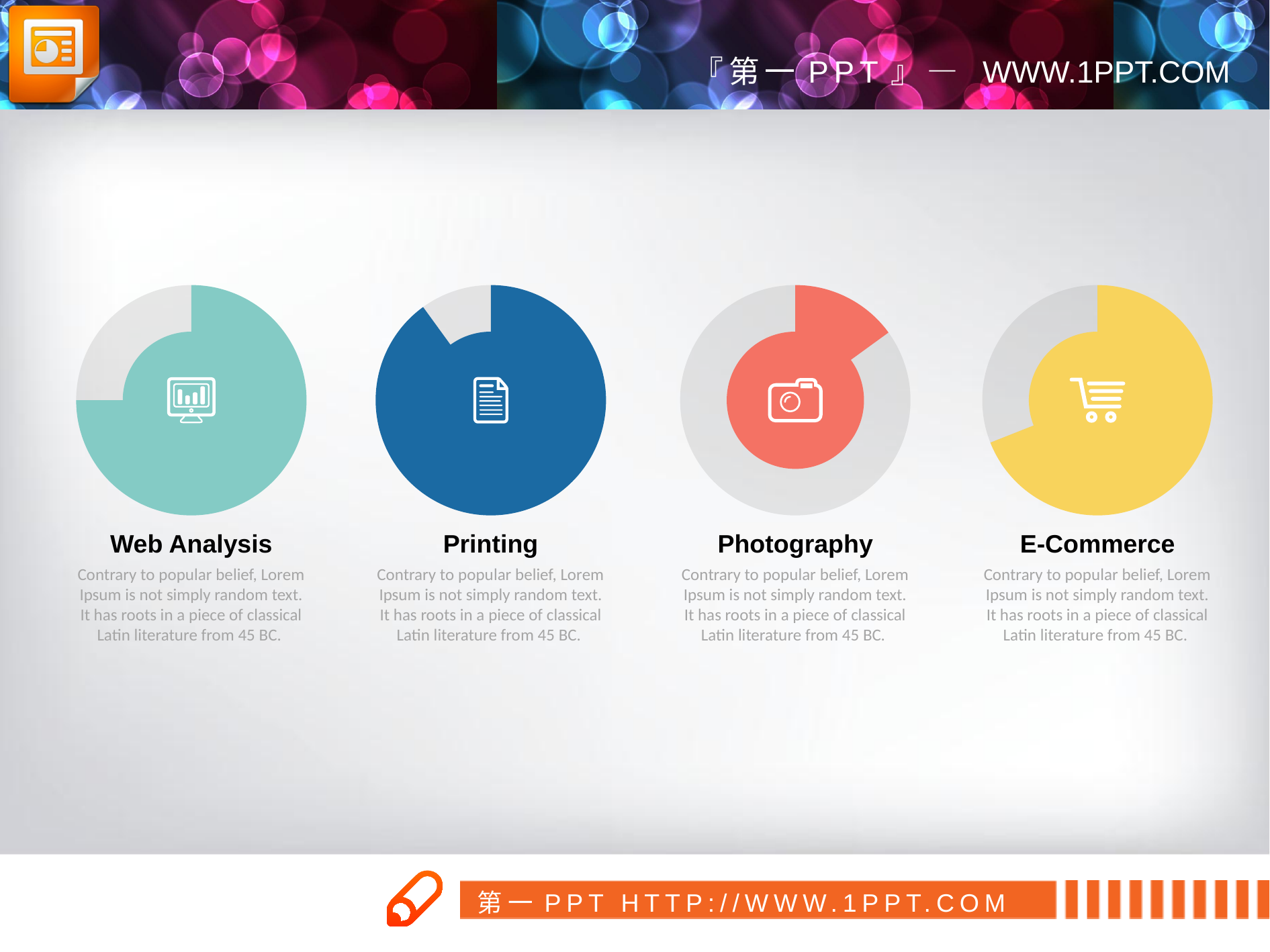

### Chart

| Category | Sales |
|---|---|
| 1st Qtr | 75.0 |
| 2nd Qtr | 25.0 |

### Chart

| Category | Sales |
|---|---|
| 1st Qtr | 90.0 |
| 2nd Qtr | 10.0 |

### Chart

| Category | Sales |
|---|---|
| 1st Qtr | 15.0 |
| 2nd Qtr | 85.0 |

### Chart

| Category | Sales |
|---|---|
| 1st Qtr | 69.0 |
| 2nd Qtr | 31.0 |

Web Analysis
Printing
Photography
E-Commerce
Contrary to popular belief, Lorem Ipsum is not simply random text. It has roots in a piece of classical Latin literature from 45 BC.
Contrary to popular belief, Lorem Ipsum is not simply random text. It has roots in a piece of classical Latin literature from 45 BC.
Contrary to popular belief, Lorem Ipsum is not simply random text. It has roots in a piece of classical Latin literature from 45 BC.
Contrary to popular belief, Lorem Ipsum is not simply random text. It has roots in a piece of classical Latin literature from 45 BC.